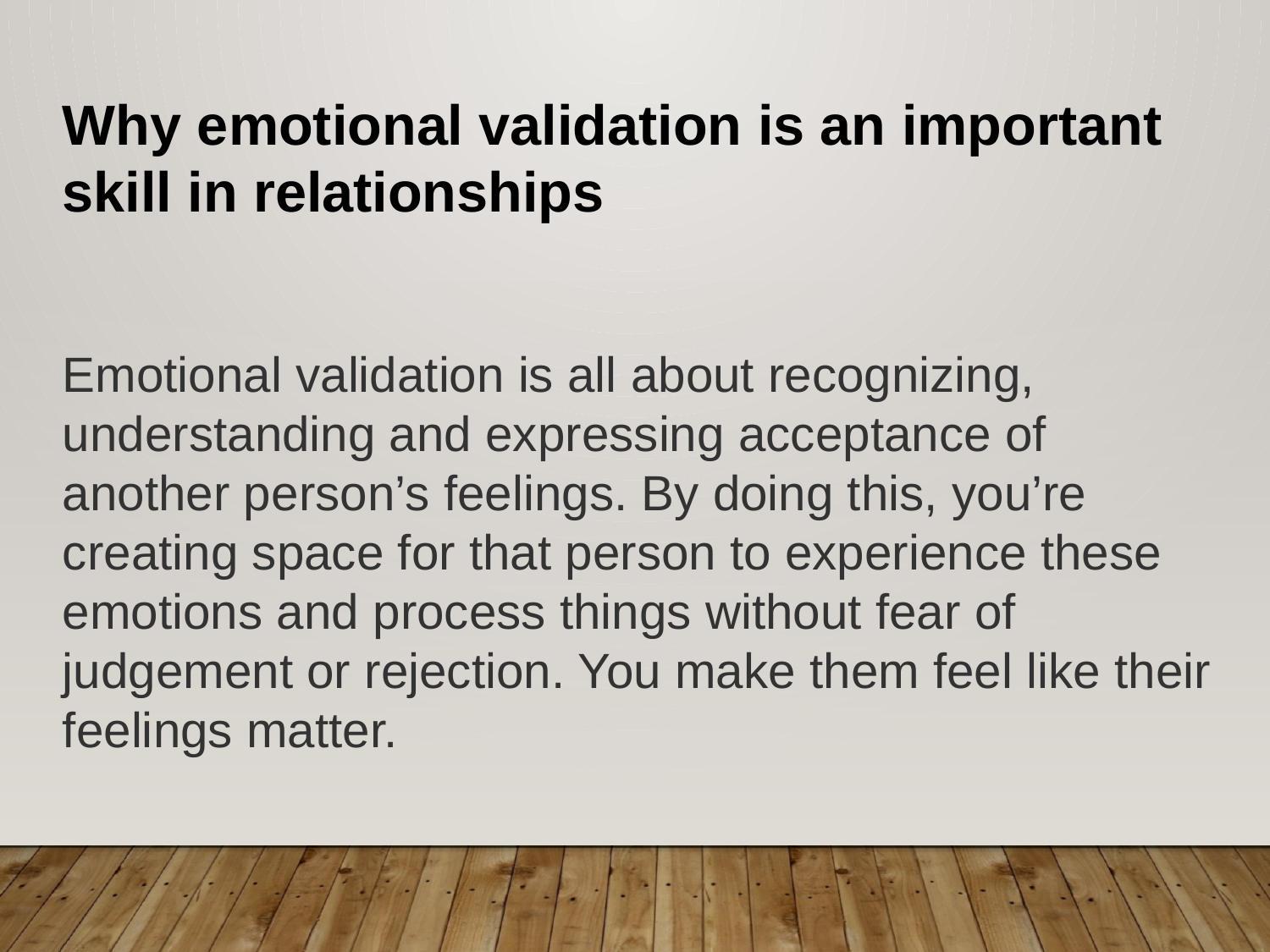

Why emotional validation is an important skill in relationships
Emotional validation is all about recognizing, understanding and expressing acceptance of another person’s feelings. By doing this, you’re creating space for that person to experience these emotions and process things without fear of judgement or rejection. You make them feel like their feelings matter.